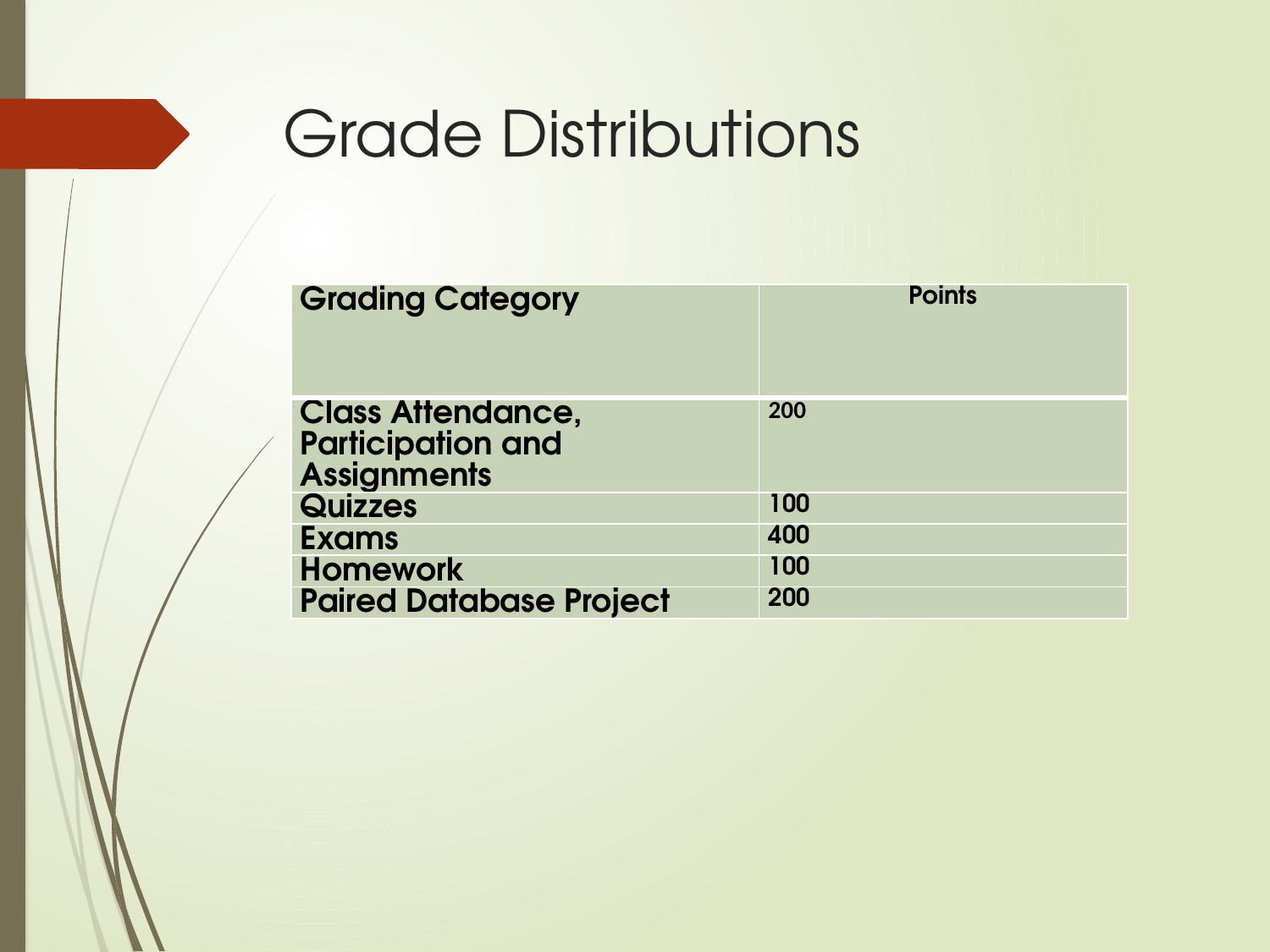

# Grade Distributions
| Grading Category | Points |
| --- | --- |
| Class Attendance, Participation and Assignments | 200 |
| Quizzes | 100 |
| Exams | 400 |
| Homework | 100 |
| Paired Database Project | 200 |